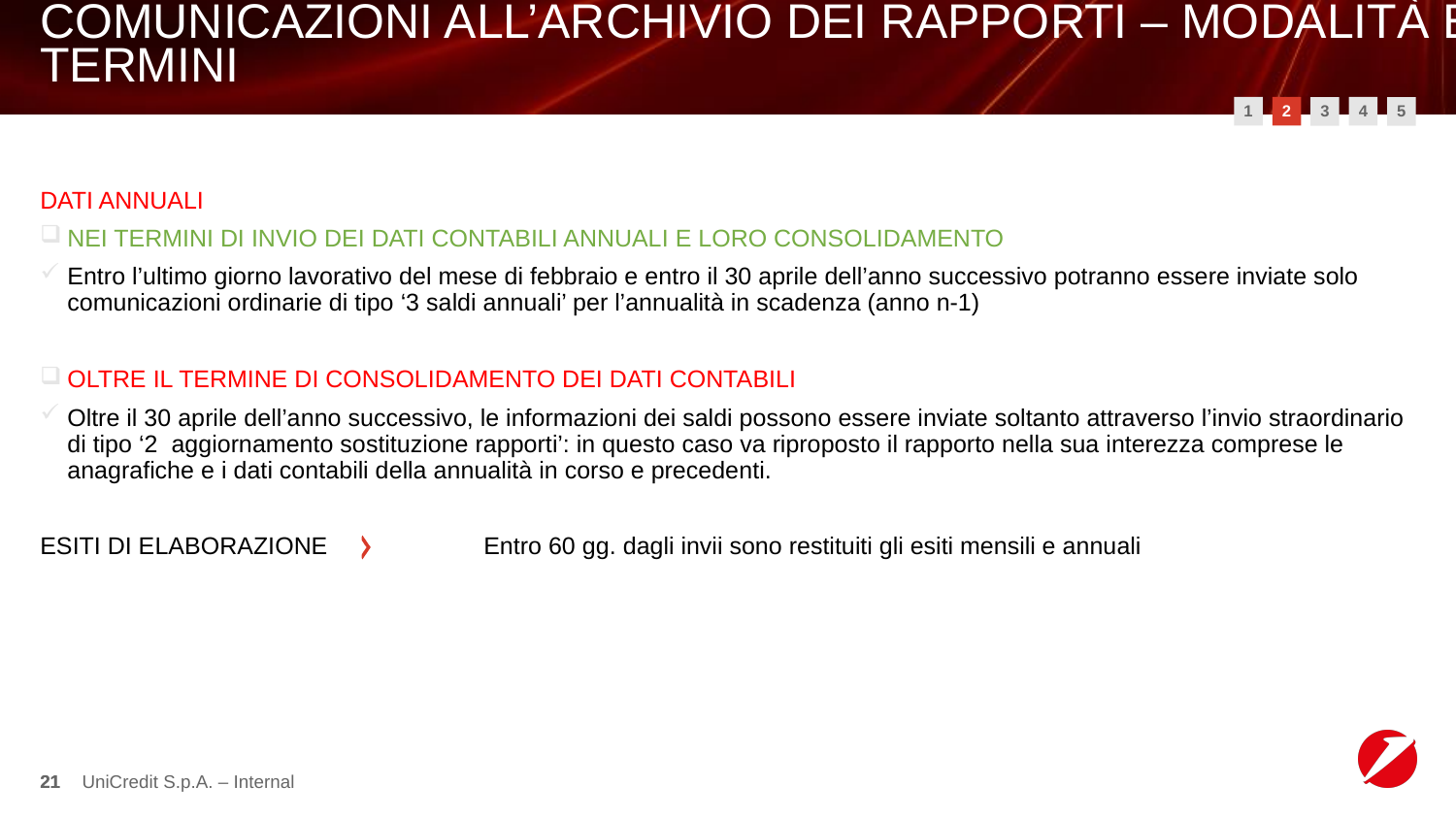

# COMUNICAZIONI ALL’ARCHIVIO DEI RAPPORTI – MODALITÀ E TERMINI
1
2
4
3
5

DATI ANNUALI
NEI TERMINI DI INVIO DEI DATI CONTABILI ANNUALI E LORO CONSOLIDAMENTO
Entro l’ultimo giorno lavorativo del mese di febbraio e entro il 30 aprile dell’anno successivo potranno essere inviate solo comunicazioni ordinarie di tipo ‘3 saldi annuali’ per l’annualità in scadenza (anno n-1)

OLTRE IL TERMINE DI CONSOLIDAMENTO DEI DATI CONTABILI
Oltre il 30 aprile dell’anno successivo, le informazioni dei saldi possono essere inviate soltanto attraverso l’invio straordinario di tipo ‘2  aggiornamento sostituzione rapporti’: in questo caso va riproposto il rapporto nella sua interezza comprese le anagrafiche e i dati contabili della annualità in corso e precedenti.

ESITI DI ELABORAZIONE		 Entro 60 gg. dagli invii sono restituiti gli esiti mensili e annuali

UniCredit S.p.A. – Internal